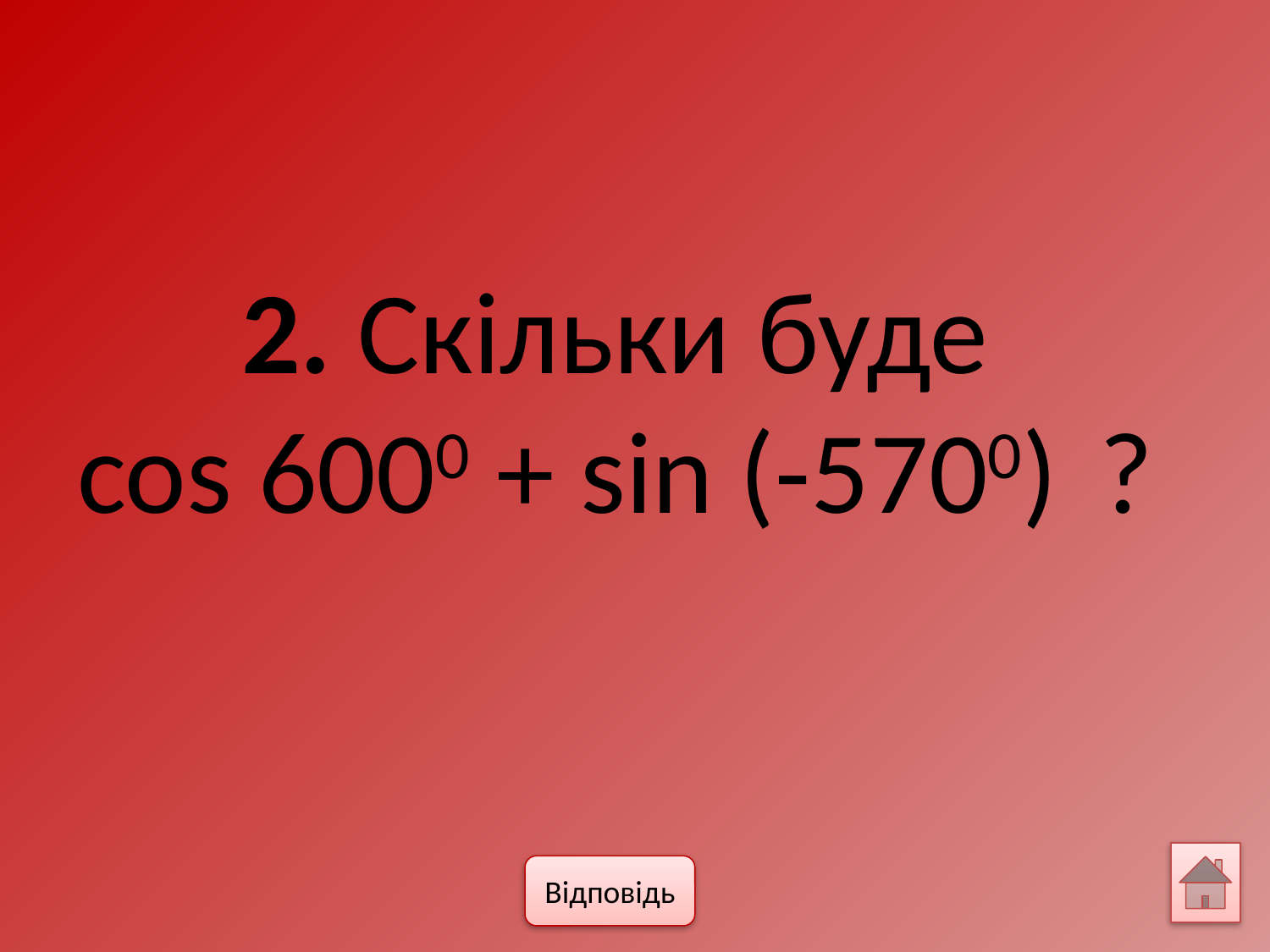

2. Скільки буде
 cos 6000 + sin (-5700)  ?

Відповідь